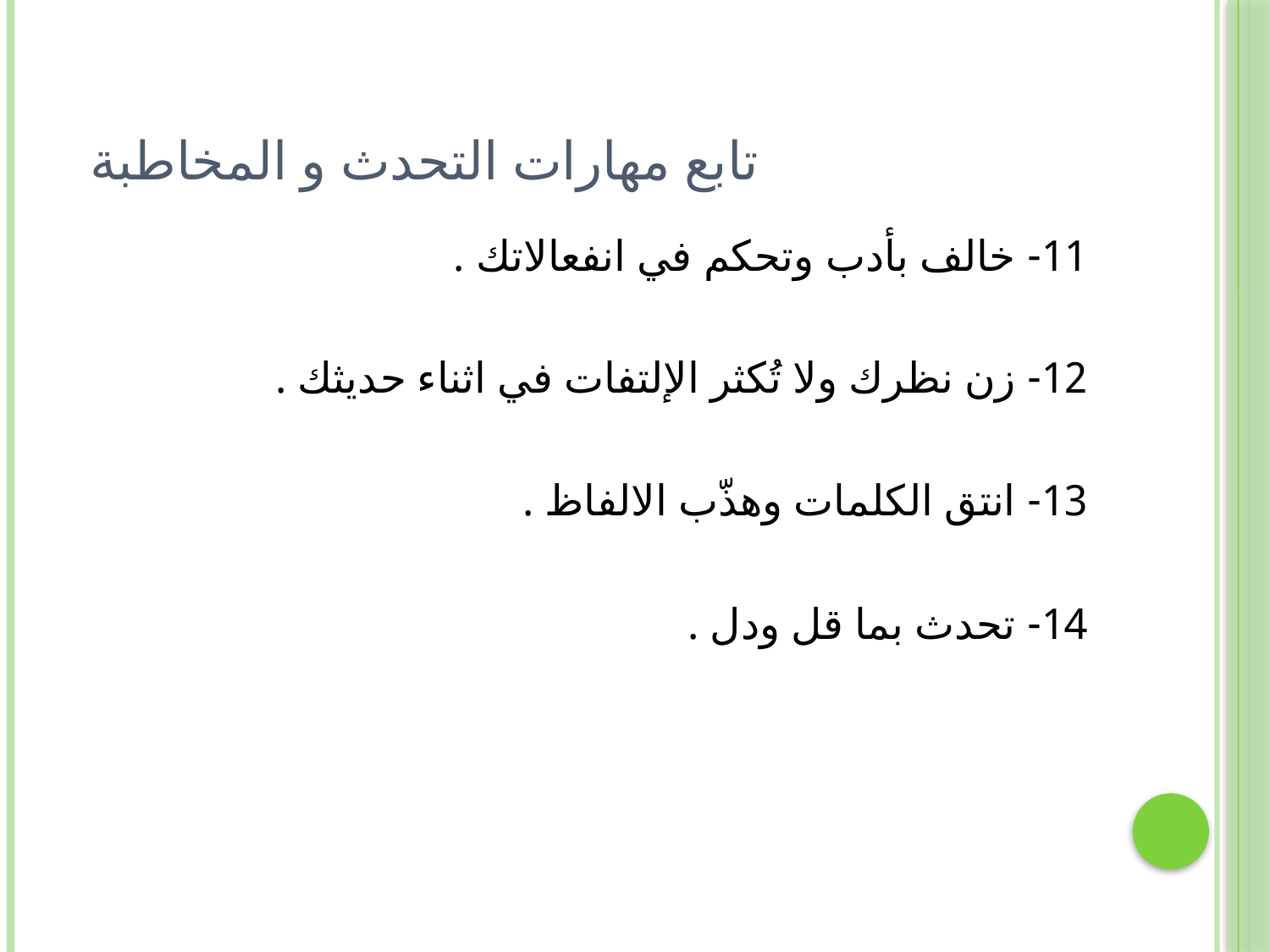

# تابع مهارات التحدث و المخاطبة
11- خالف بأدب وتحكم في انفعالاتك .

12- زن نظرك ولا تُكثر الإلتفات في اثناء حديثك .

13- انتق الكلمات وهذّب الالفاظ .

14- تحدث بما قل ودل .